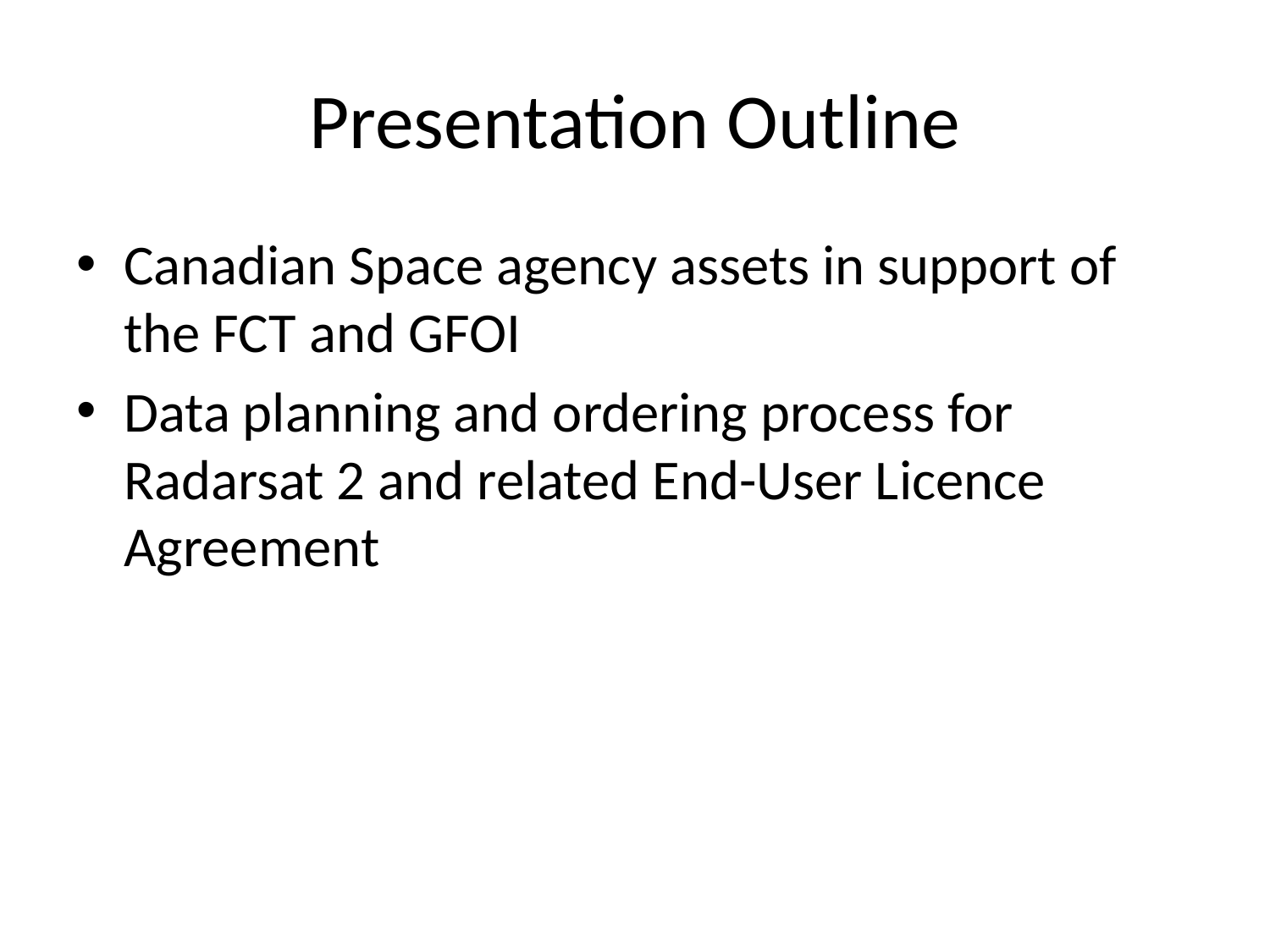

# Presentation Outline
Canadian Space agency assets in support of the FCT and GFOI
Data planning and ordering process for Radarsat 2 and related End-User Licence Agreement